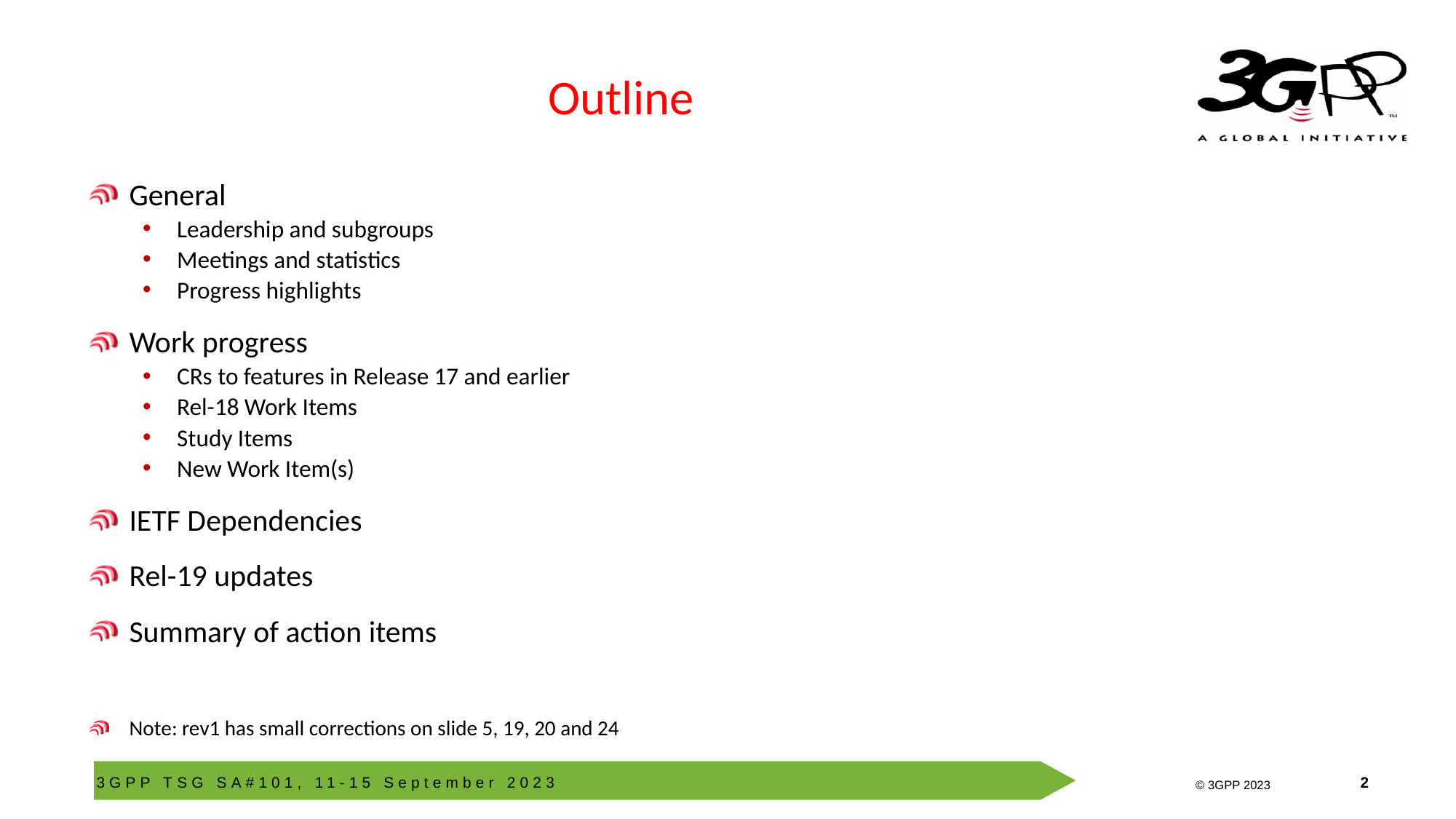

# Outline
General
Leadership and subgroups
Meetings and statistics
Progress highlights
Work progress
CRs to features in Release 17 and earlier
Rel-18 Work Items
Study Items
New Work Item(s)
IETF Dependencies
Rel-19 updates
Summary of action items

Note: rev1 has small corrections on slide 5, 19, 20 and 24